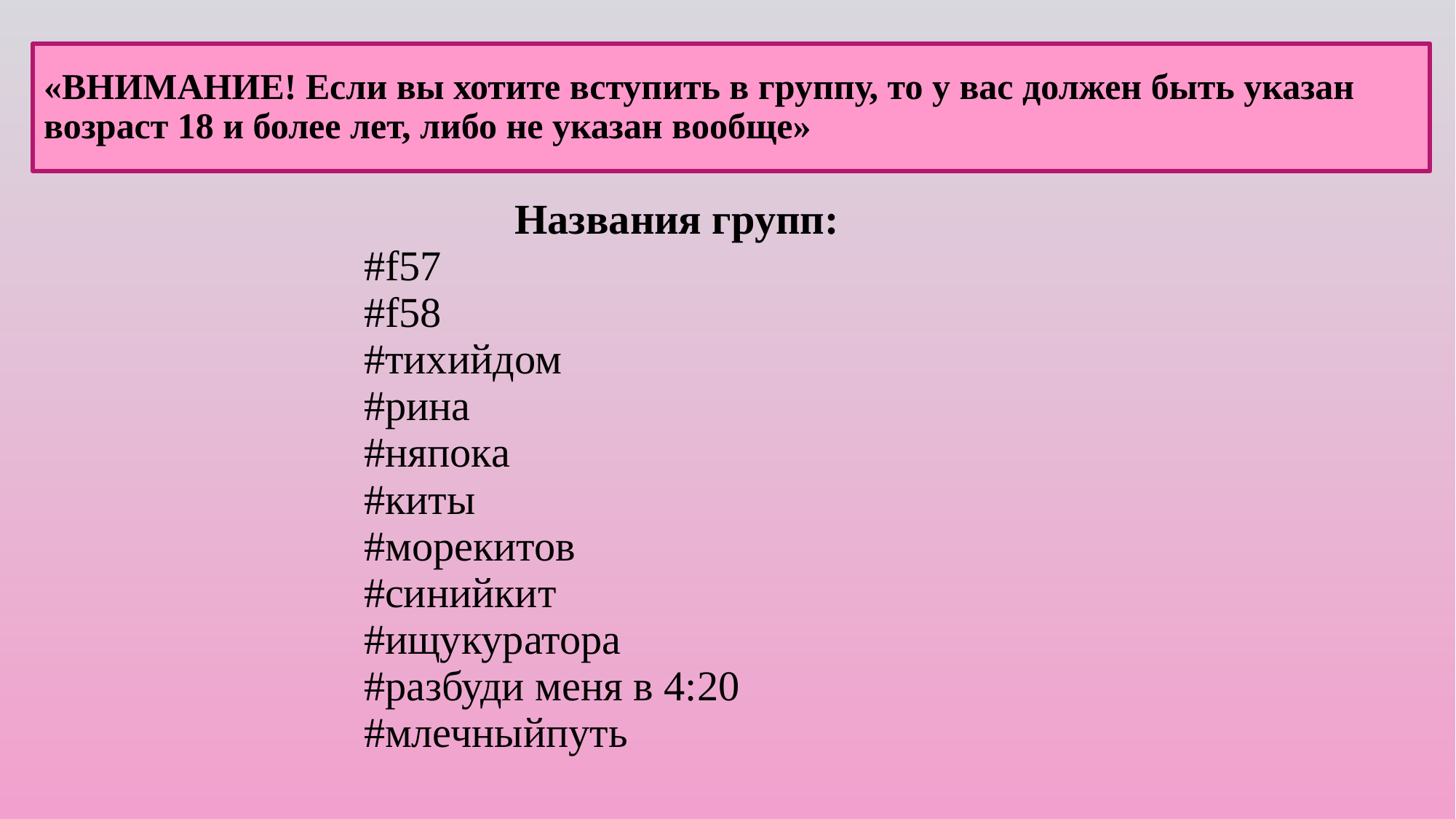

# «ВНИМАНИЕ! Если вы хотите вступить в группу, то у вас должен быть указан возраст 18 и более лет, либо не указан вообще»
Названия групп:
#f57
#f58
#тихийдом
#рина
#няпока
#киты
#морекитов
#синийкит
#ищукуратора
#разбуди меня в 4:20
#млечныйпуть